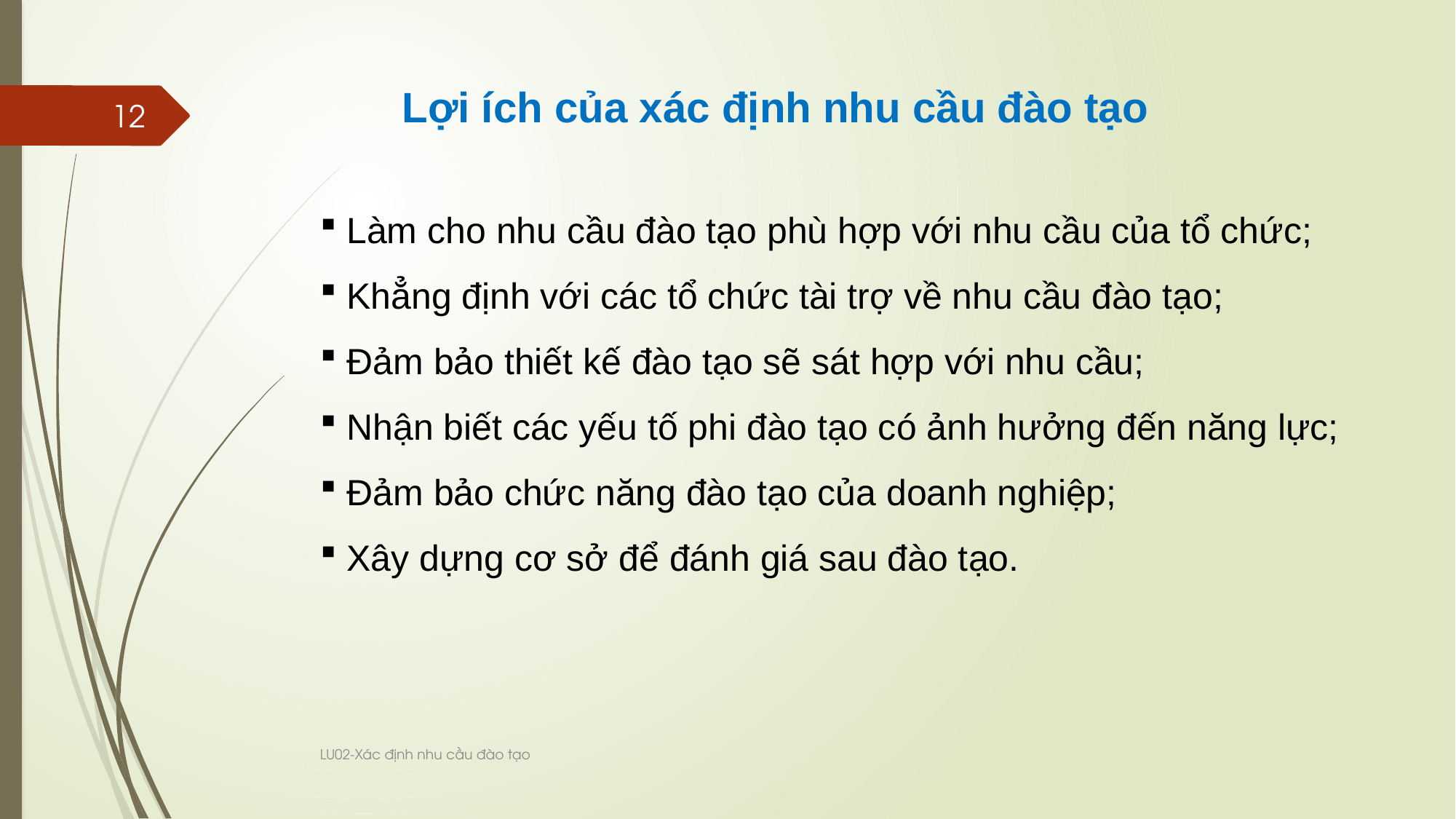

Lợi ích của xác định nhu cầu đào tạo
12

 Làm cho nhu cầu đào tạo phù hợp với nhu cầu của tổ chức;
 Khẳng định với các tổ chức tài trợ về nhu cầu đào tạo;
 Đảm bảo thiết kế đào tạo sẽ sát hợp với nhu cầu;
 Nhận biết các yếu tố phi đào tạo có ảnh hưởng đến năng lực;
 Đảm bảo chức năng đào tạo của doanh nghiệp;
 Xây dựng cơ sở để đánh giá sau đào tạo.
LU02-Xác định nhu cầu đào tạo